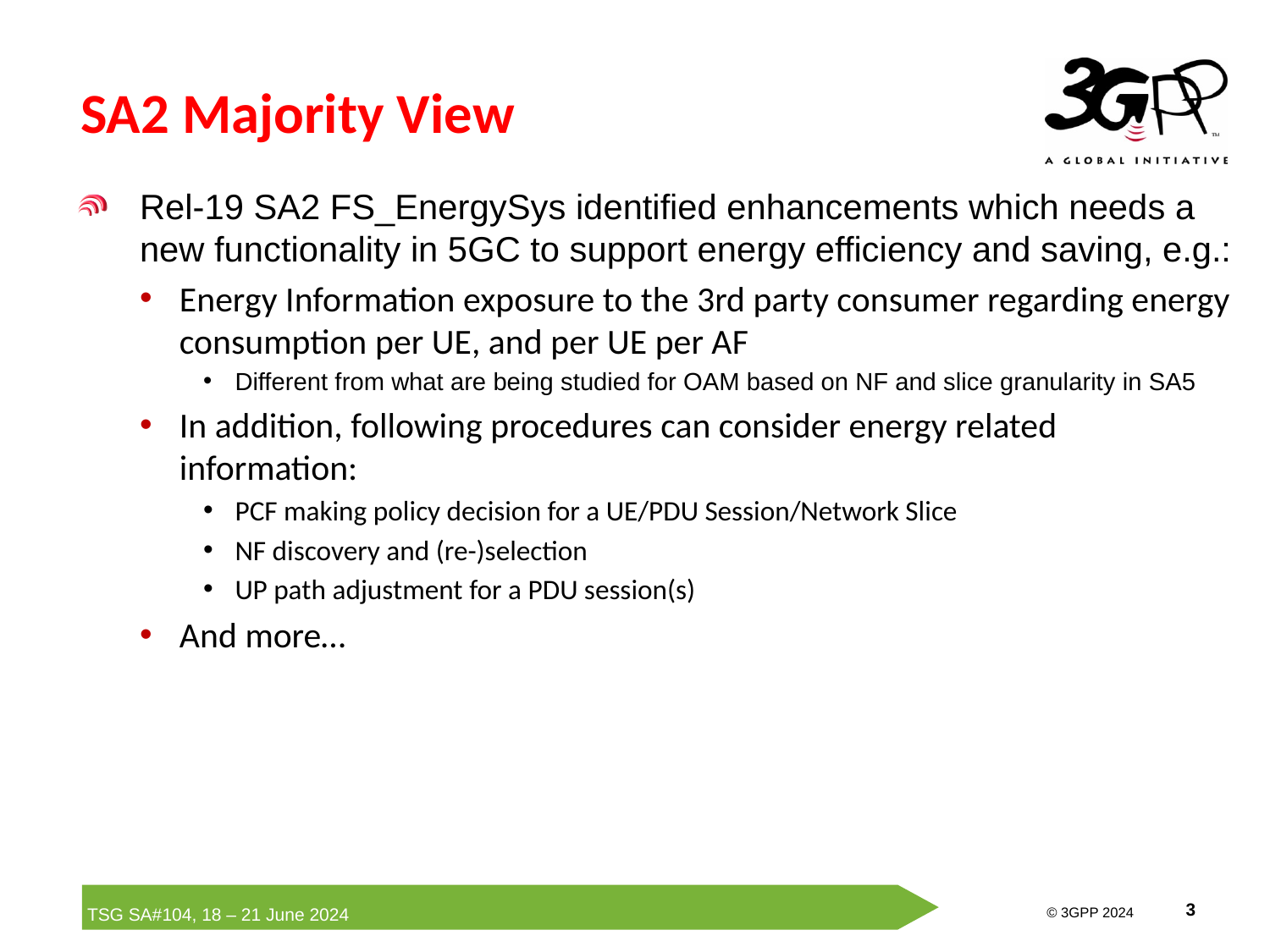

# SA2 Majority View
Rel-19 SA2 FS_EnergySys identified enhancements which needs a new functionality in 5GC to support energy efficiency and saving, e.g.:
Energy Information exposure to the 3rd party consumer regarding energy consumption per UE, and per UE per AF
Different from what are being studied for OAM based on NF and slice granularity in SA5
In addition, following procedures can consider energy related information:
PCF making policy decision for a UE/PDU Session/Network Slice
NF discovery and (re-)selection
UP path adjustment for a PDU session(s)
And more…